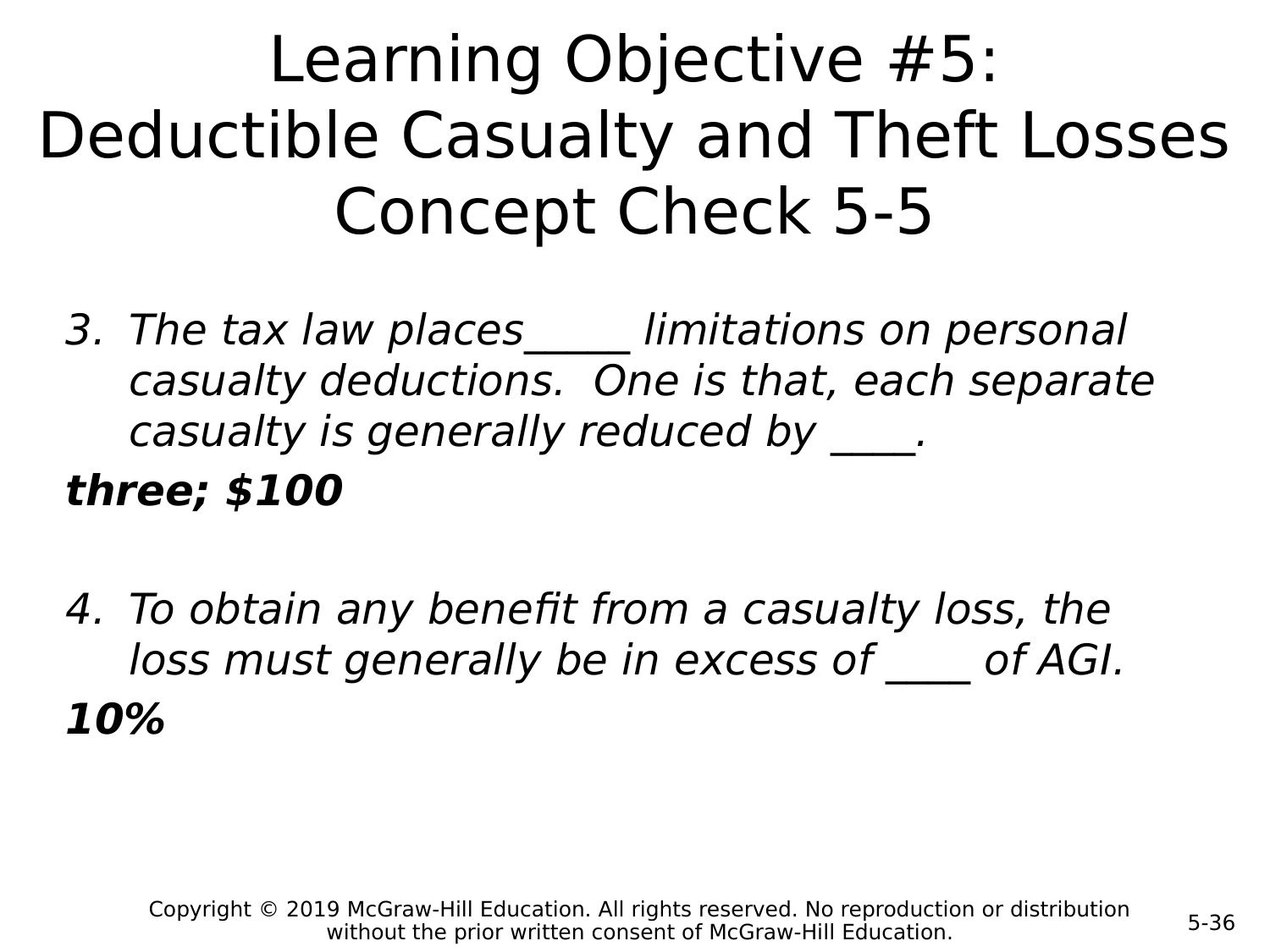

# Learning Objective #5: Deductible Casualty and Theft Losses Concept Check 5-5
The tax law places_____ limitations on personal casualty deductions.  One is that, each separate casualty is generally reduced by ____.
three; $100

To obtain any benefit from a casualty loss, the loss must generally be in excess of ____ of AGI.
10%